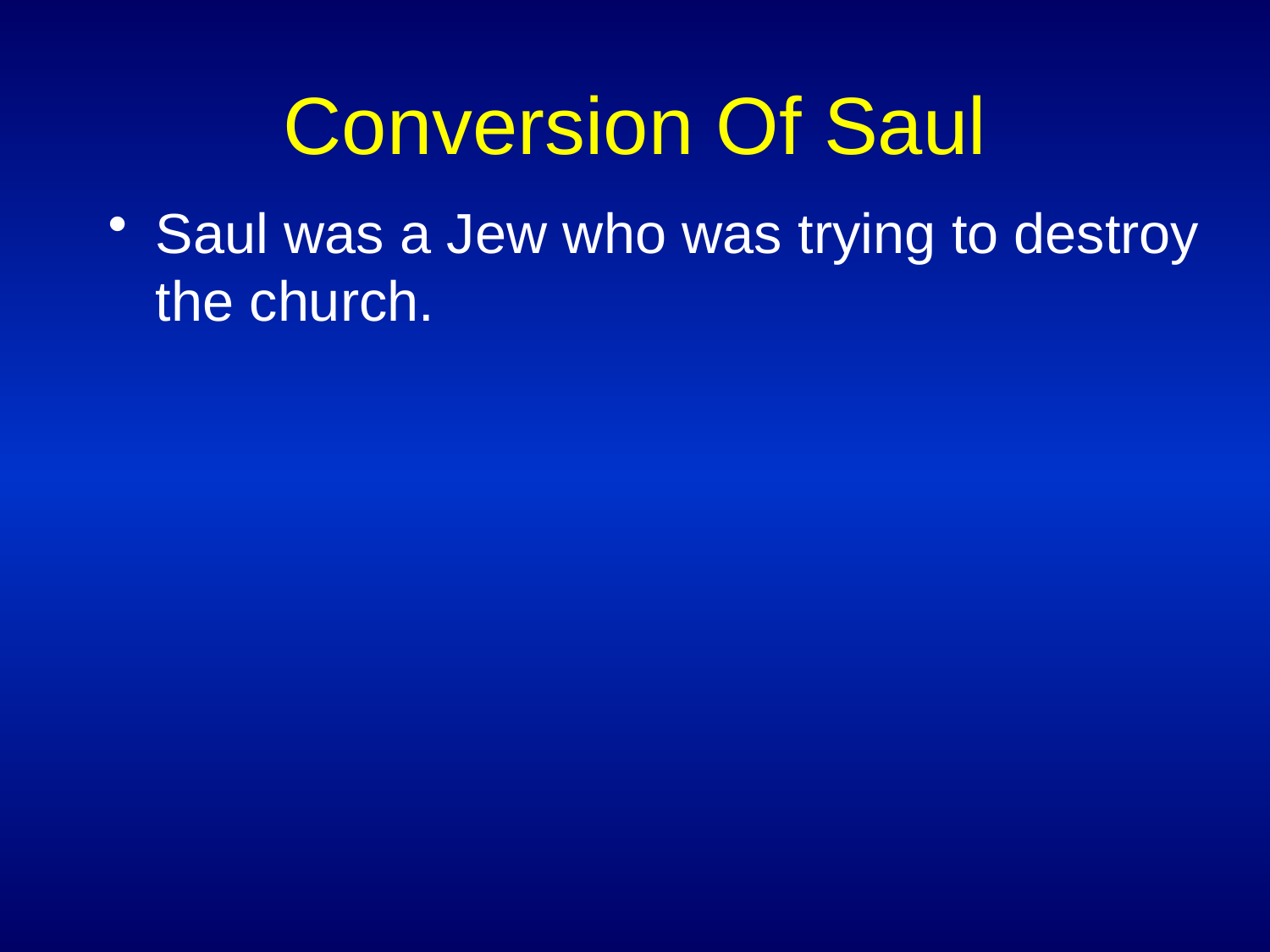

# Conversion Of Saul
Saul was a Jew who was trying to destroy the church.